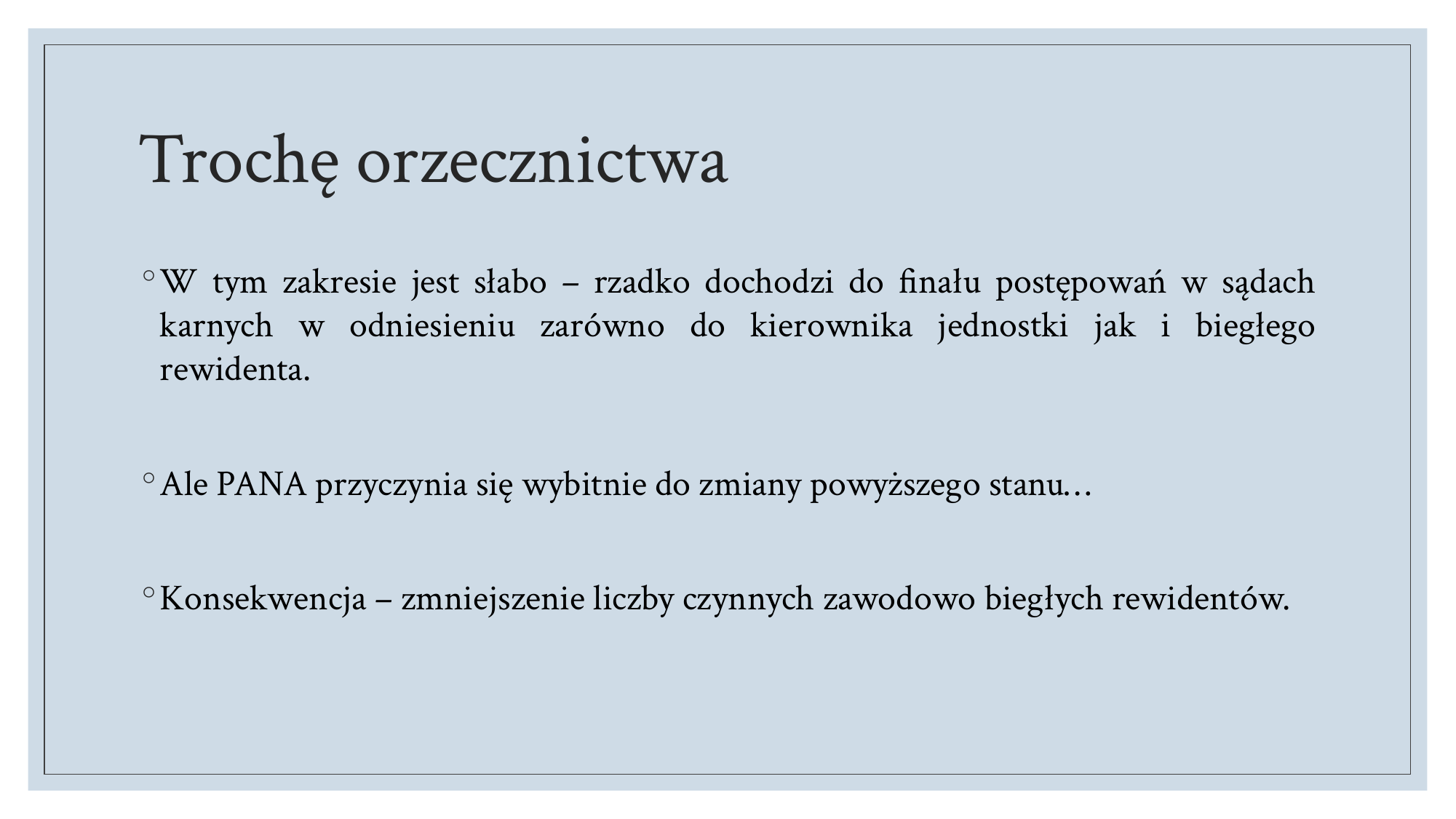

# Trochę orzecznictwa
W tym zakresie jest słabo – rzadko dochodzi do finału postępowań w sądach karnych w odniesieniu zarówno do kierownika jednostki jak i biegłego rewidenta.

Ale PANA przyczynia się wybitnie do zmiany powyższego stanu…

Konsekwencja – zmniejszenie liczby czynnych zawodowo biegłych rewidentów.